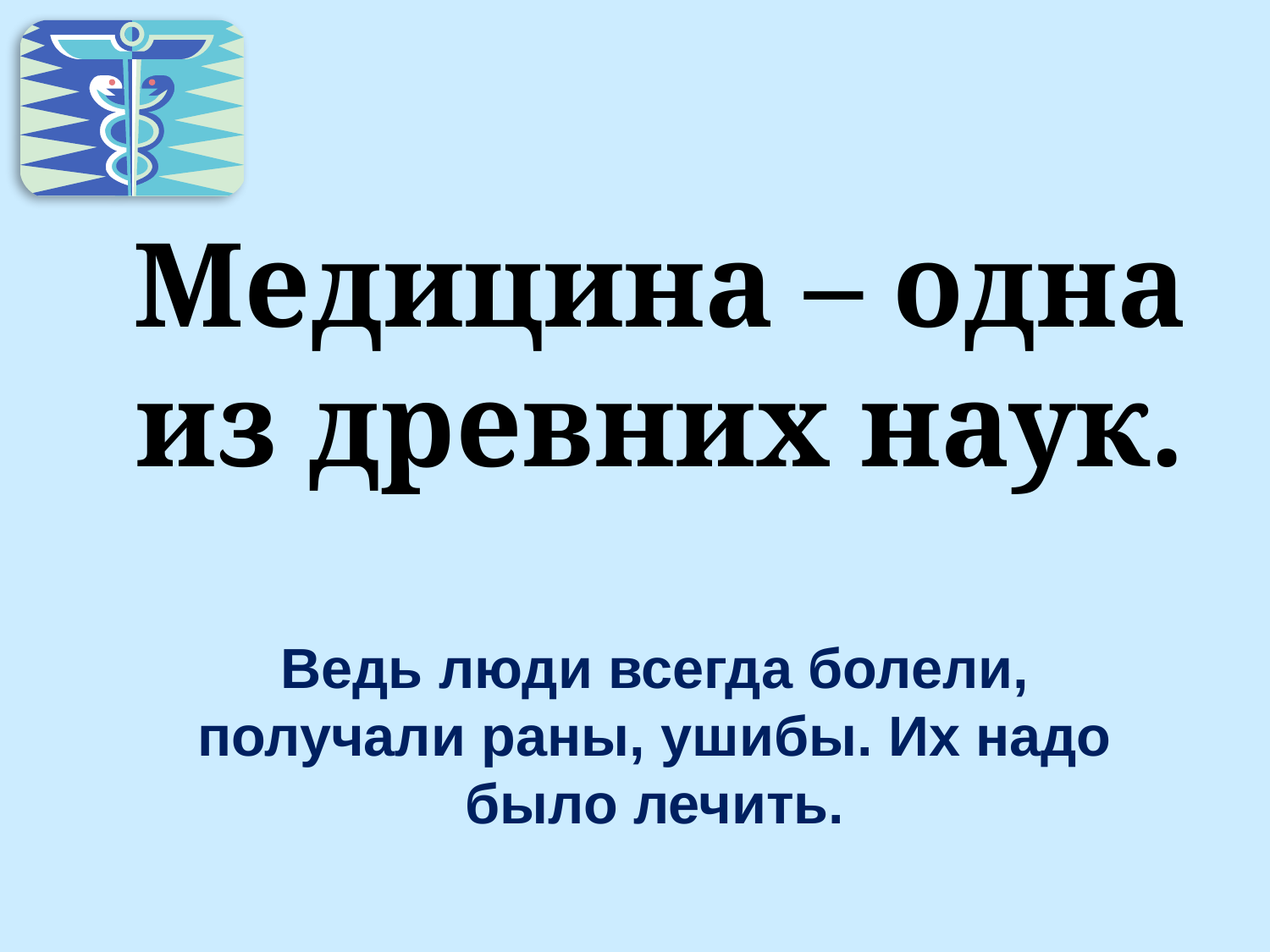

# Медицина – одна из древних наук.
Ведь люди всегда болели, получали раны, ушибы. Их надо было лечить.